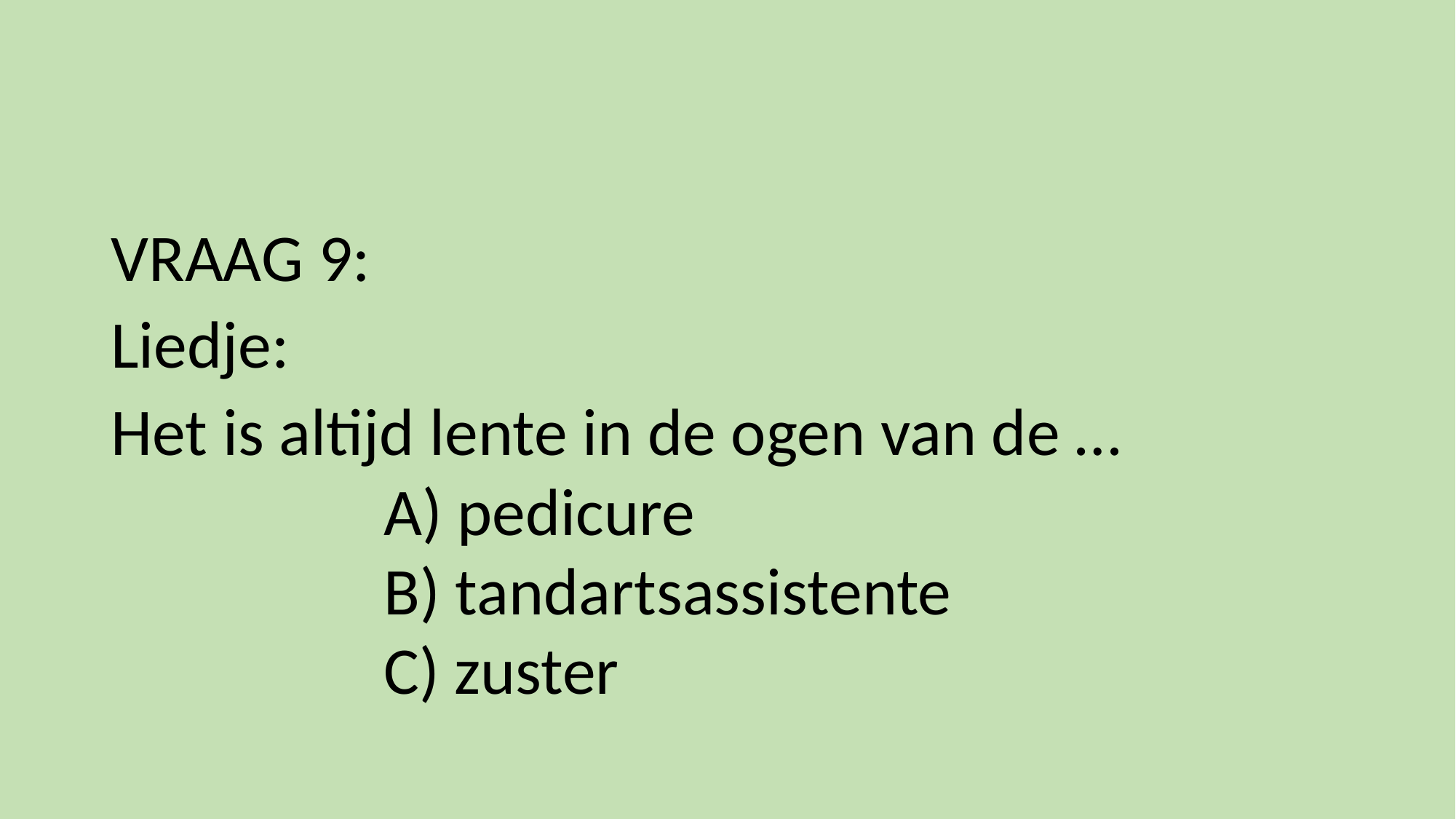

VRAAG 9:
Liedje:
Het is altijd lente in de ogen van de …
		A) pedicure
		B) tandartsassistente
		C) zuster